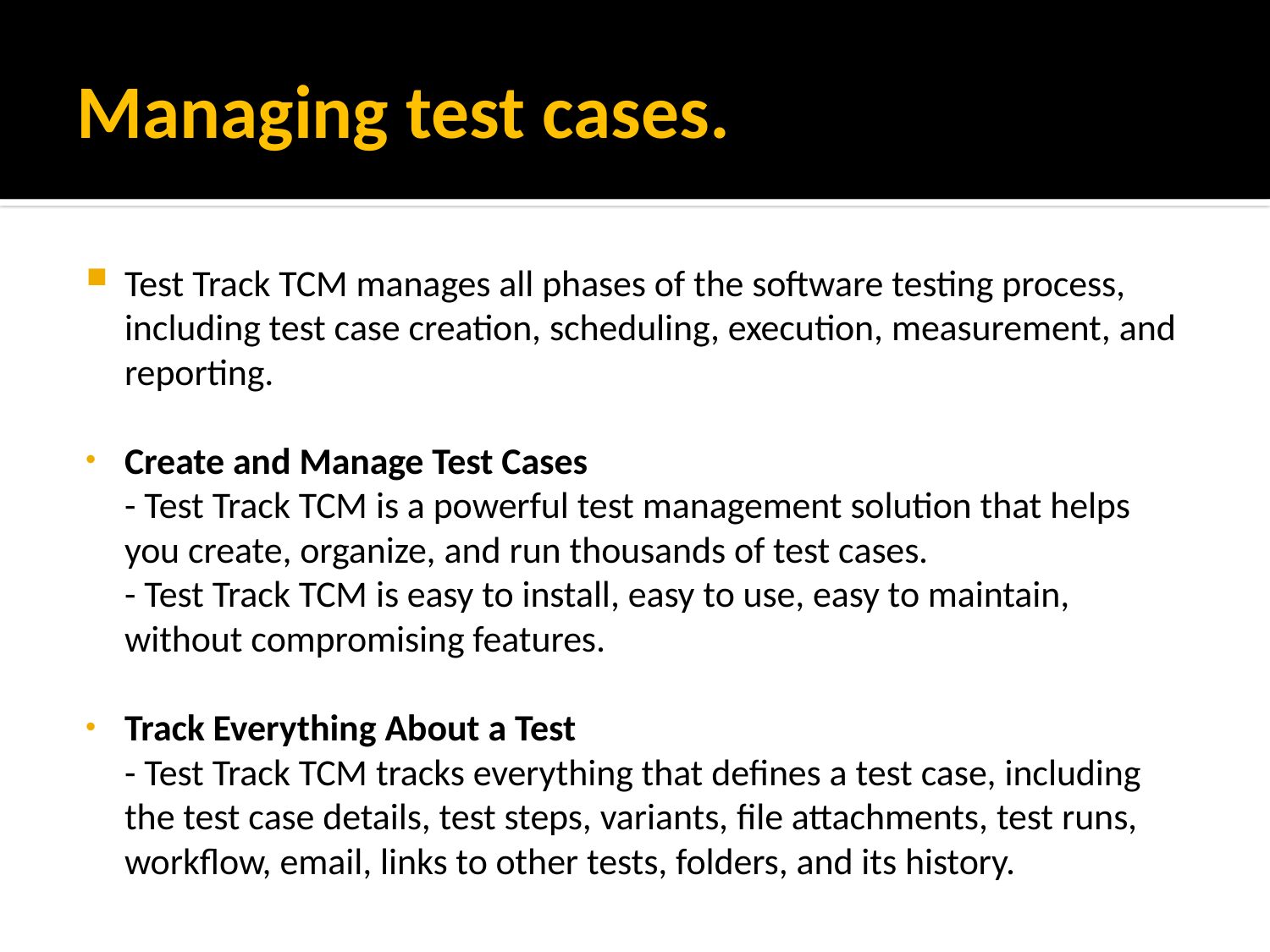

# Managing test cases.
Test Track TCM manages all phases of the software testing process, including test case creation, scheduling, execution, measurement, and reporting.

Create and Manage Test Cases
	- Test Track TCM is a powerful test management solution that helps you create, organize, and run thousands of test cases.
	- Test Track TCM is easy to install, easy to use, easy to maintain, without compromising features.

Track Everything About a Test
	- Test Track TCM tracks everything that defines a test case, including the test case details, test steps, variants, file attachments, test runs, workflow, email, links to other tests, folders, and its history.